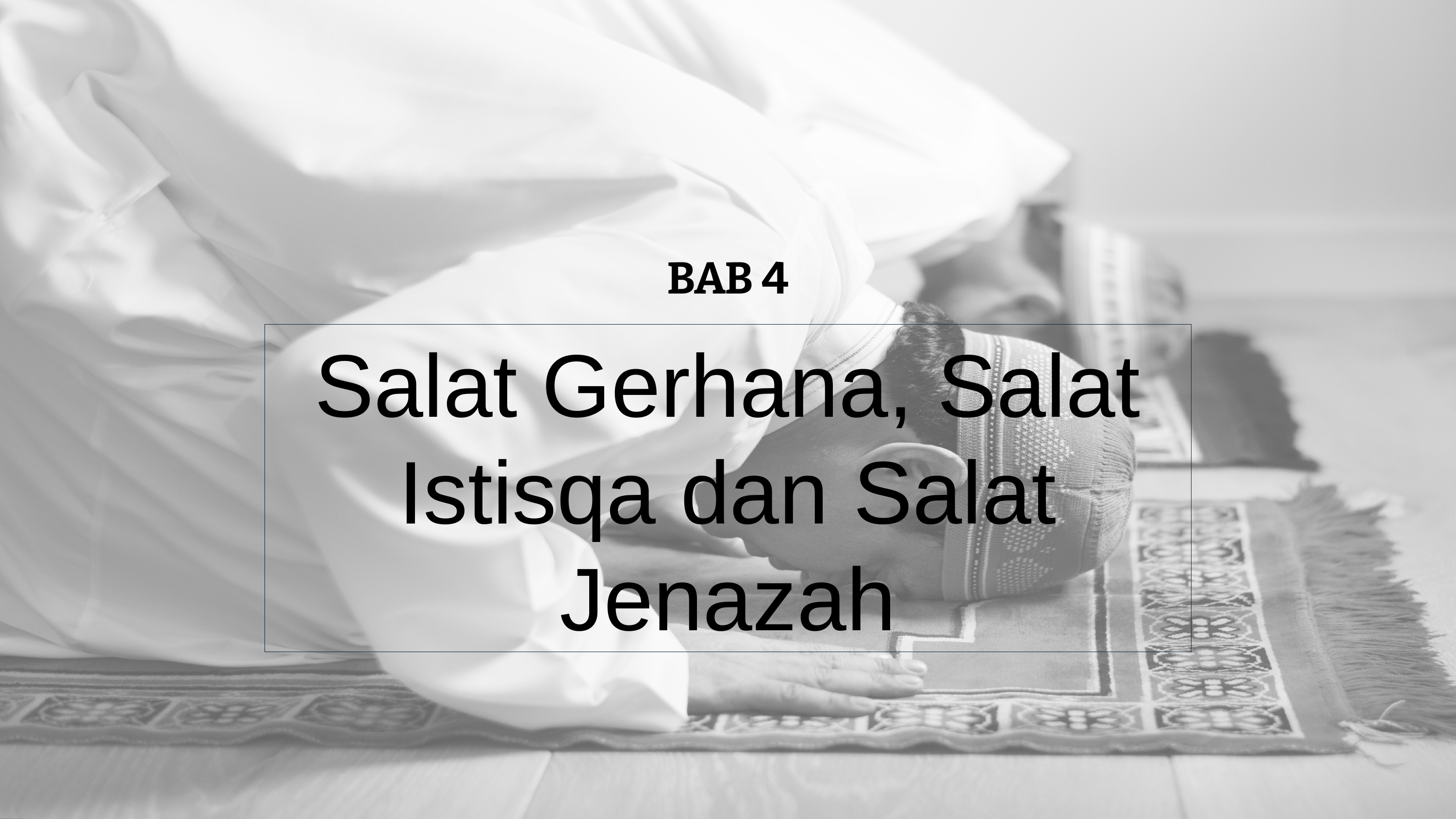

BAB 4
Salat Gerhana, Salat Istisqa dan Salat Jenazah